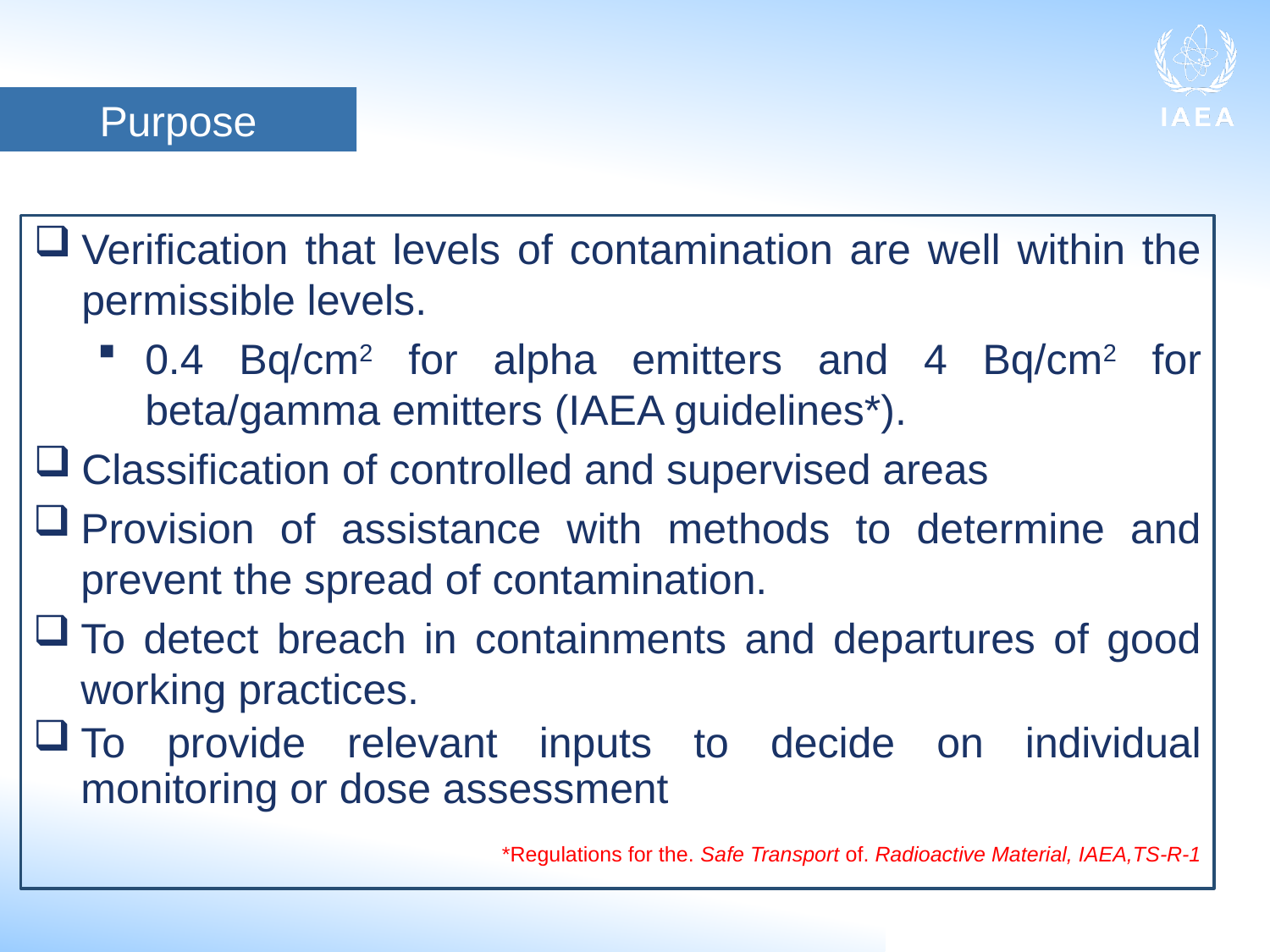

Purpose
Verification that levels of contamination are well within the permissible levels.
0.4 Bq/cm2 for alpha emitters and 4 Bq/cm2 for beta/gamma emitters (IAEA guidelines*).
Classification of controlled and supervised areas
Provision of assistance with methods to determine and prevent the spread of contamination.
To detect breach in containments and departures of good working practices.
To provide relevant inputs to decide on individual monitoring or dose assessment

*Regulations for the. Safe Transport of. Radioactive Material, IAEA,TS-R-1